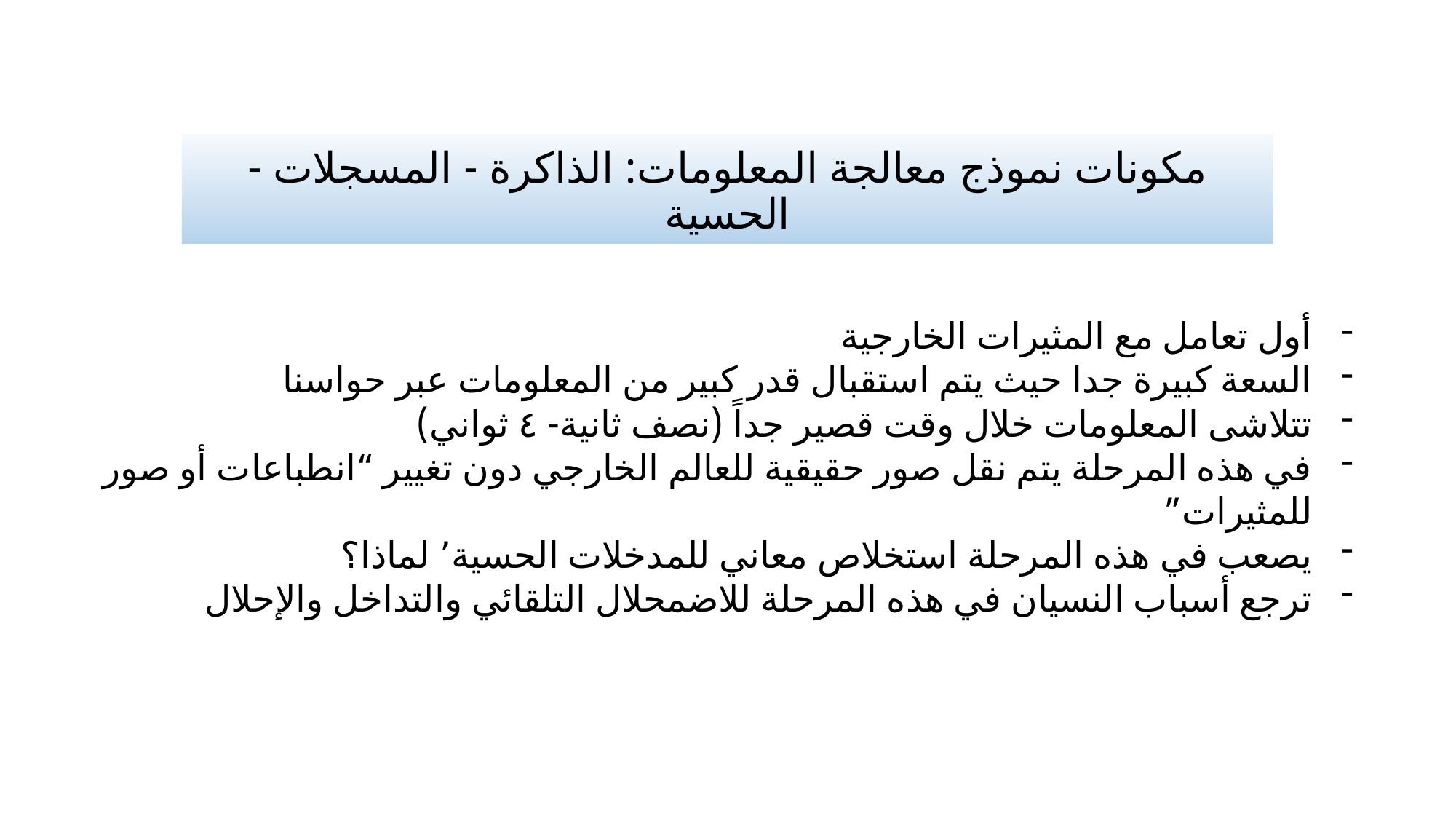

# مكونات نموذج معالجة المعلومات: الذاكرة - المسجلات - الحسية
أول تعامل مع المثيرات الخارجية
السعة كبيرة جدا حيث يتم استقبال قدر كبير من المعلومات عبر حواسنا
تتلاشى المعلومات خلال وقت قصير جداً (نصف ثانية- ٤ ثواني)
في هذه المرحلة يتم نقل صور حقيقية للعالم الخارجي دون تغيير “انطباعات أو صور للمثيرات”
يصعب في هذه المرحلة استخلاص معاني للمدخلات الحسية٬ لماذا؟
ترجع أسباب النسيان في هذه المرحلة للاضمحلال التلقائي والتداخل والإحلال